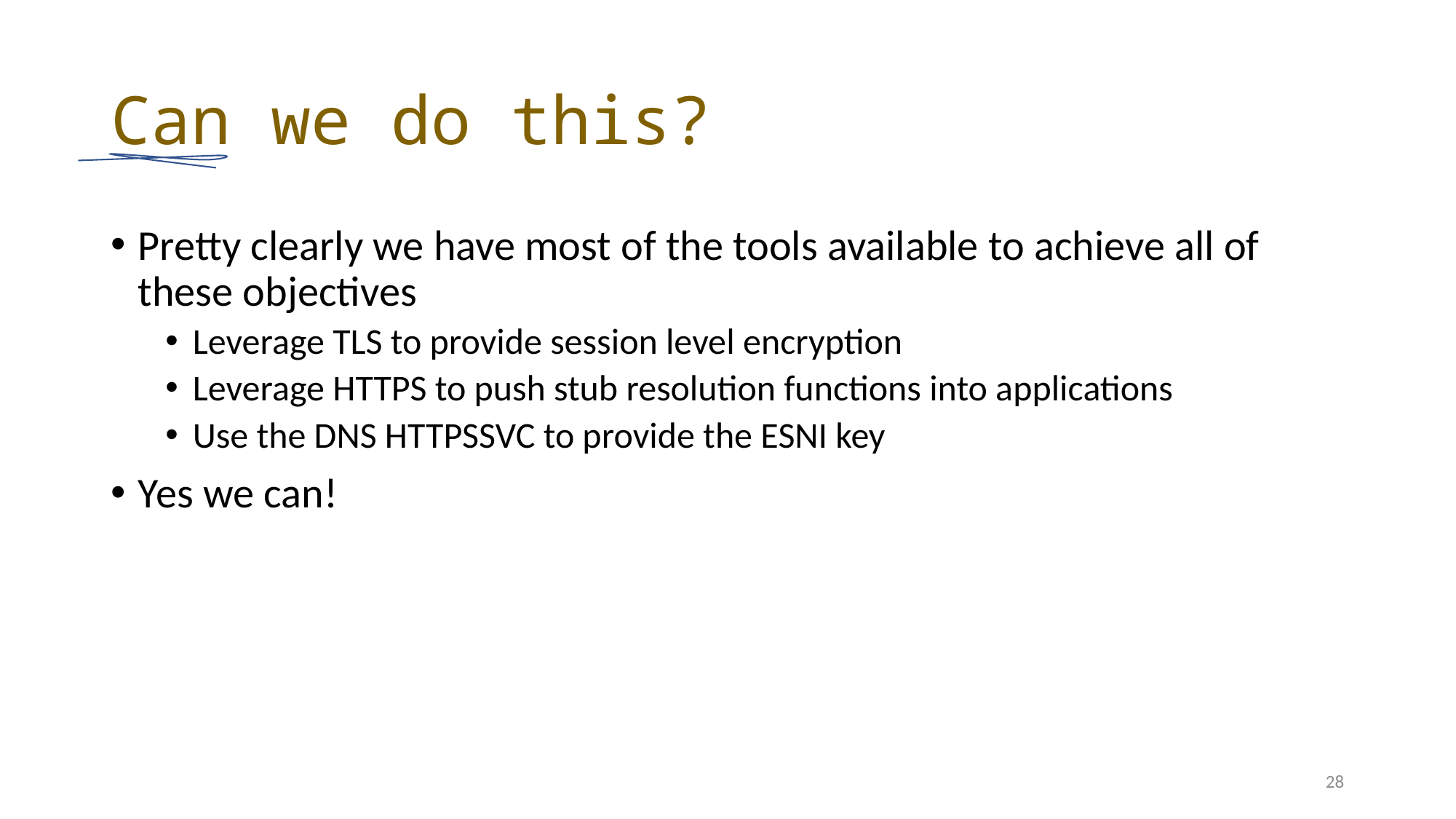

# Can we do this?

Pretty clearly we have most of the tools available to achieve all of these objectives
Leverage TLS to provide session level encryption
Leverage HTTPS to push stub resolution functions into applications
Use the DNS HTTPSSVC to provide the ESNI key
Yes we can!

28